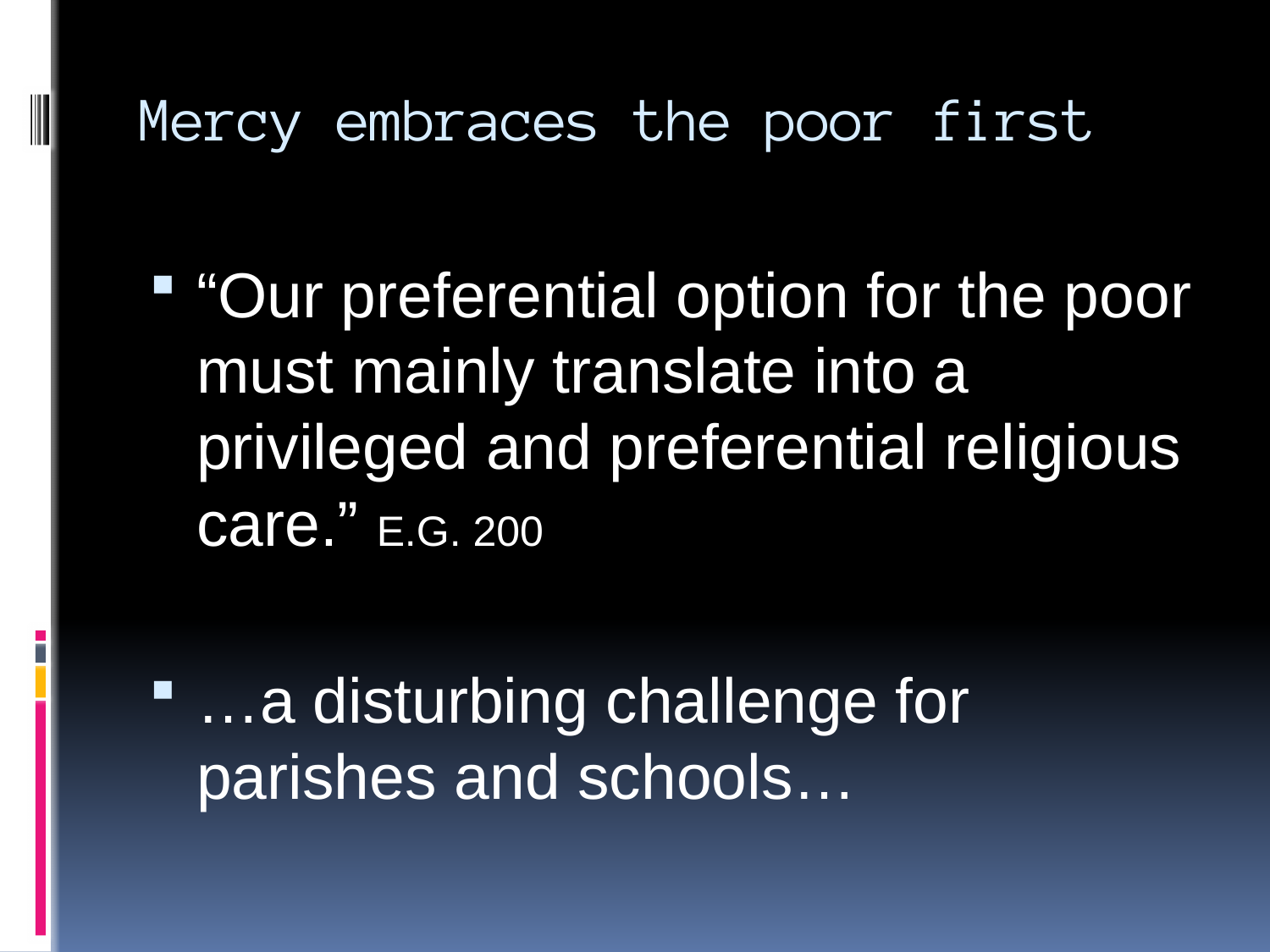

# Mercy embraces the poor first
“Our preferential option for the poor must mainly translate into a privileged and preferential religious care.” E.G. 200

…a disturbing challenge for parishes and schools…